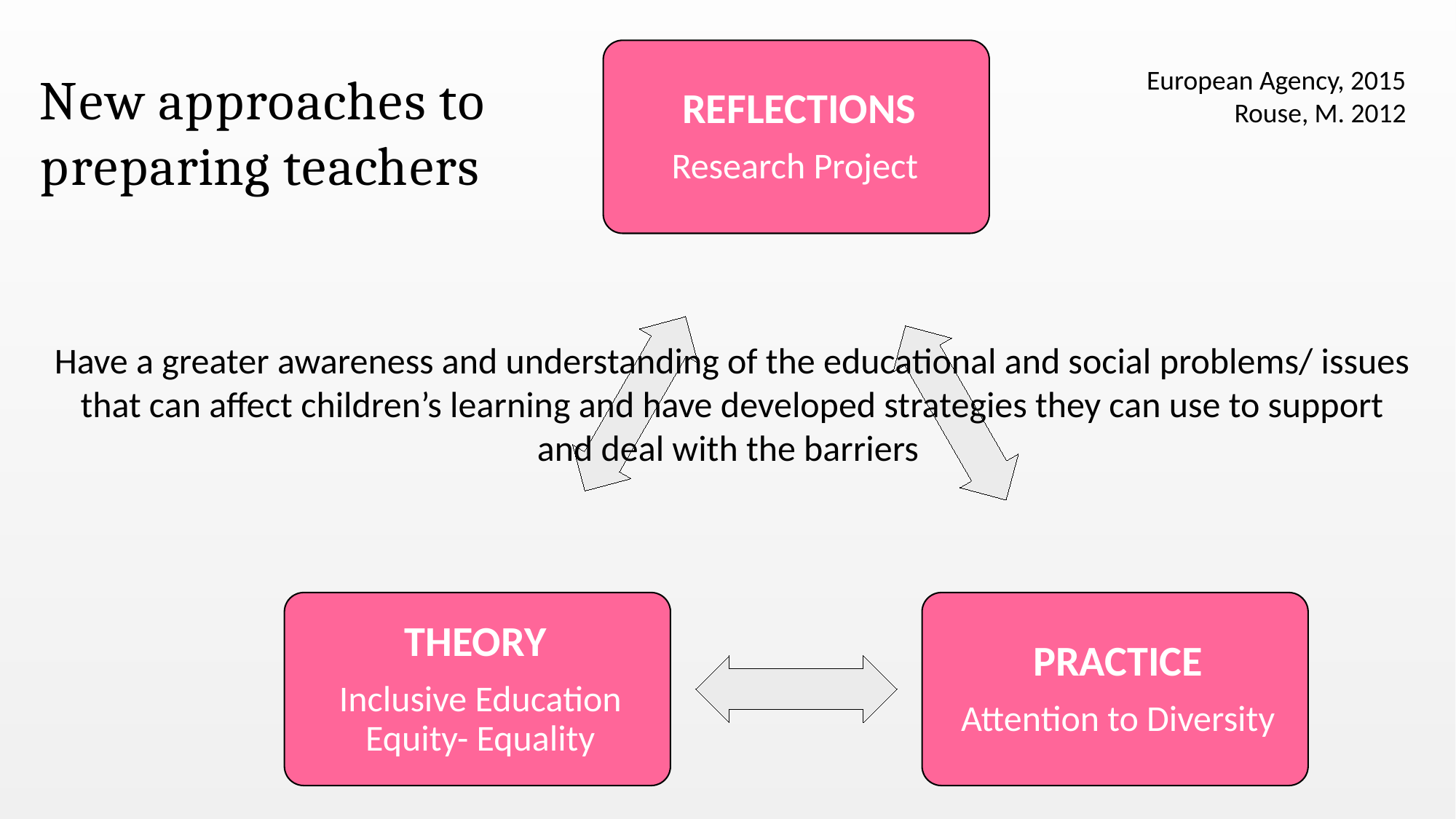

REFLECTIONS
Research Project

PRACTICE
Attention to Diversity

THEORY
Inclusive Education Equity- Equality

European Agency, 2015
Rouse, M. 2012
New approaches to preparing teachers
Have a greater awareness and understanding of the educational and social problems/ issues that can affect children’s learning and have developed strategies they can use to support and deal with the barriers